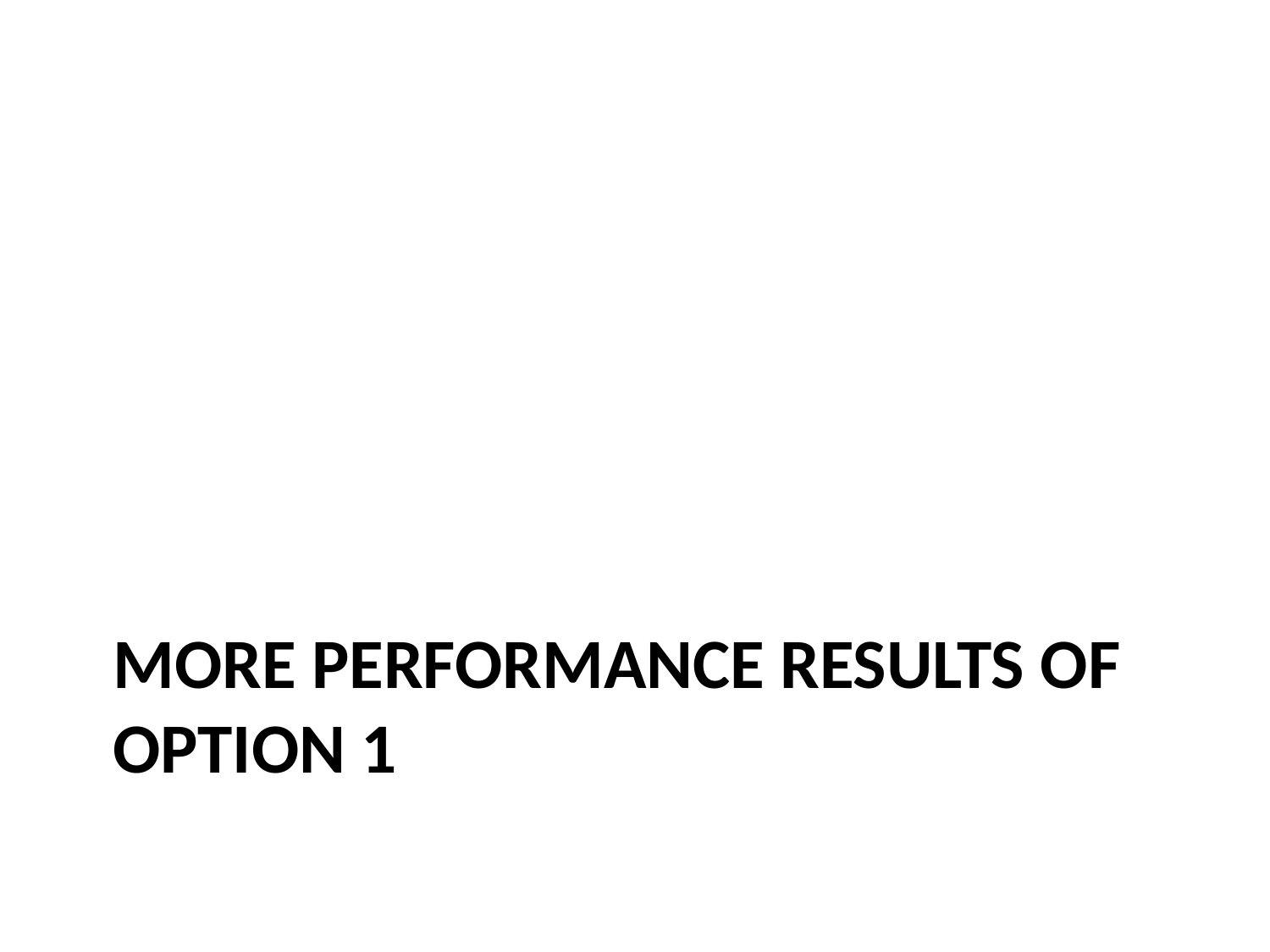

# More performance results of option 1